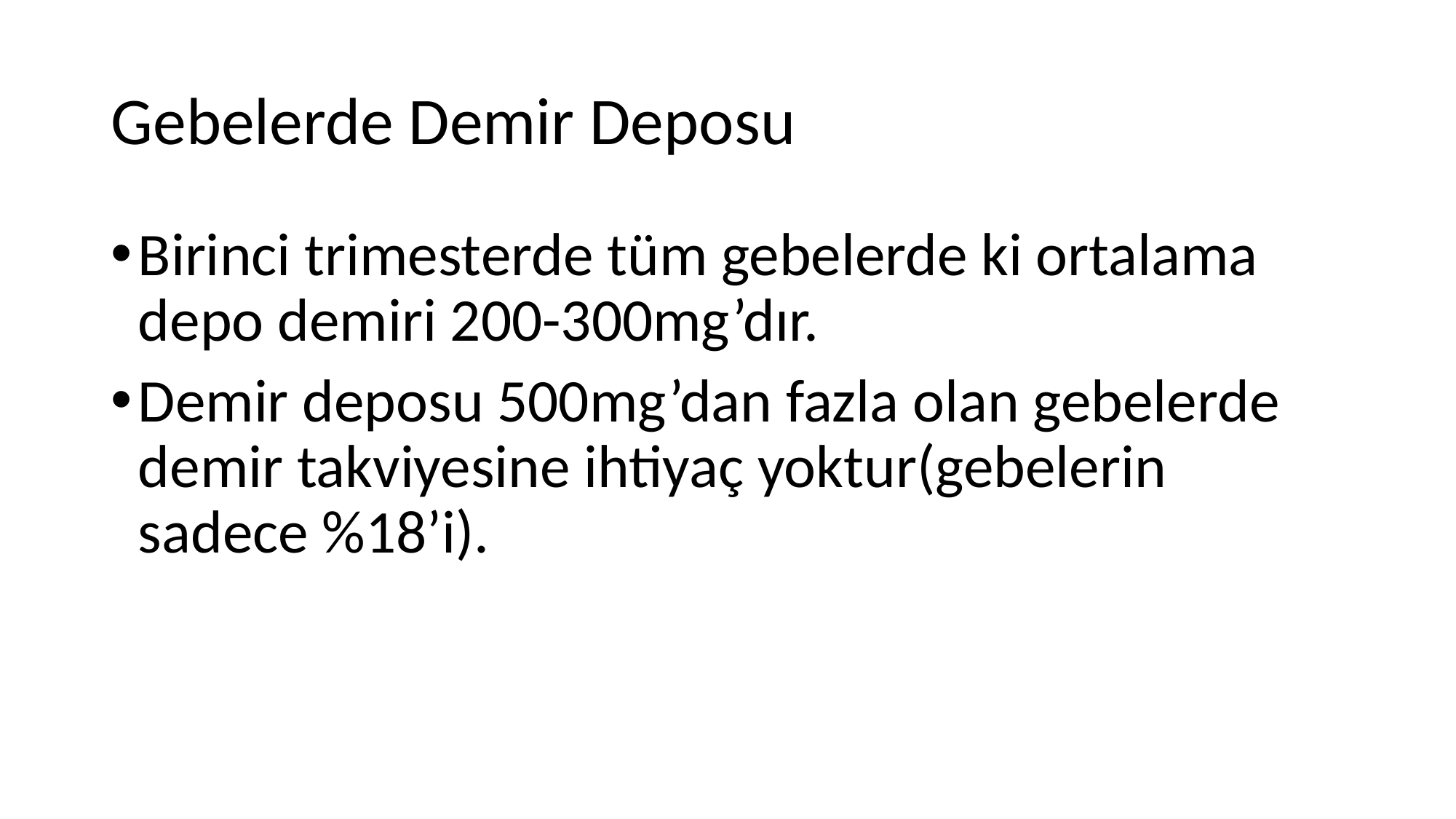

# Gebelerde Demir Deposu
Birinci trimesterde tüm gebelerde ki ortalama depo demiri 200-300mg’dır.
Demir deposu 500mg’dan fazla olan gebelerde demir takviyesine ihtiyaç yoktur(gebelerin sadece %18’i).